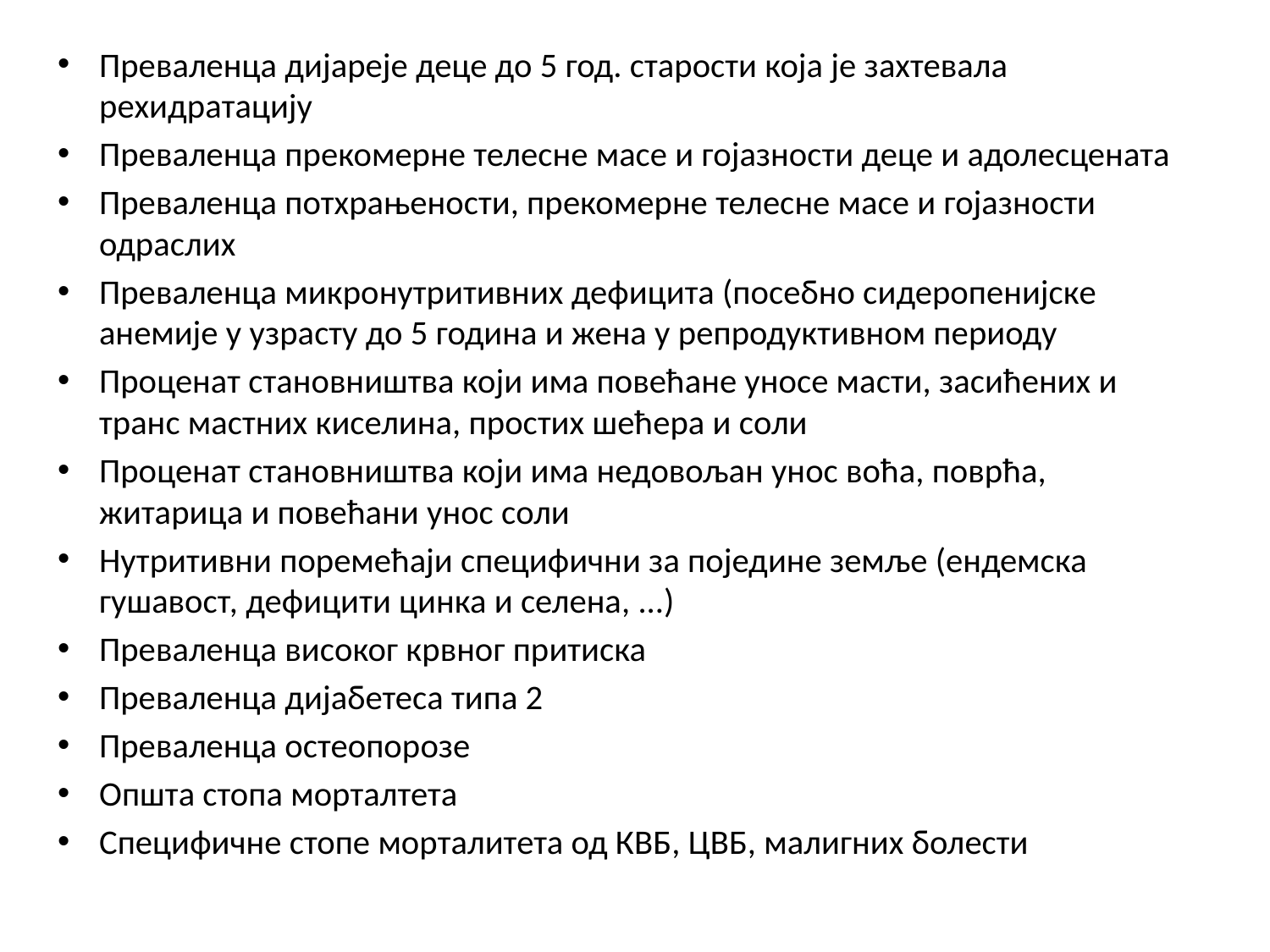

Преваленца дијареје деце до 5 год. старости која је захтевала рехидратацију
Преваленца прекомерне телесне масе и гојазности деце и адолесцената
Преваленца потхрањености, прекомерне телесне масе и гојазности одраслих
Преваленца микронутритивних дефицита (посебно сидеропенијске анемије у узрасту до 5 година и жена у репродуктивном периоду
Проценат становништва који има повећане уносе масти, засићених и транс мастних киселина, простих шећера и соли
Проценат становништва који има недовољан унос воћа, поврћа, житарица и повећани унос соли
Нутритивни поремећаји специфични за поједине земље (ендемска гушавост, дефицити цинка и селена, ...)
Преваленца високог крвног притиска
Преваленца дијабетеса типа 2
Преваленца остеопорозе
Општа стопа морталтета
Специфичне стопе морталитета од КВБ, ЦВБ, малигних болести